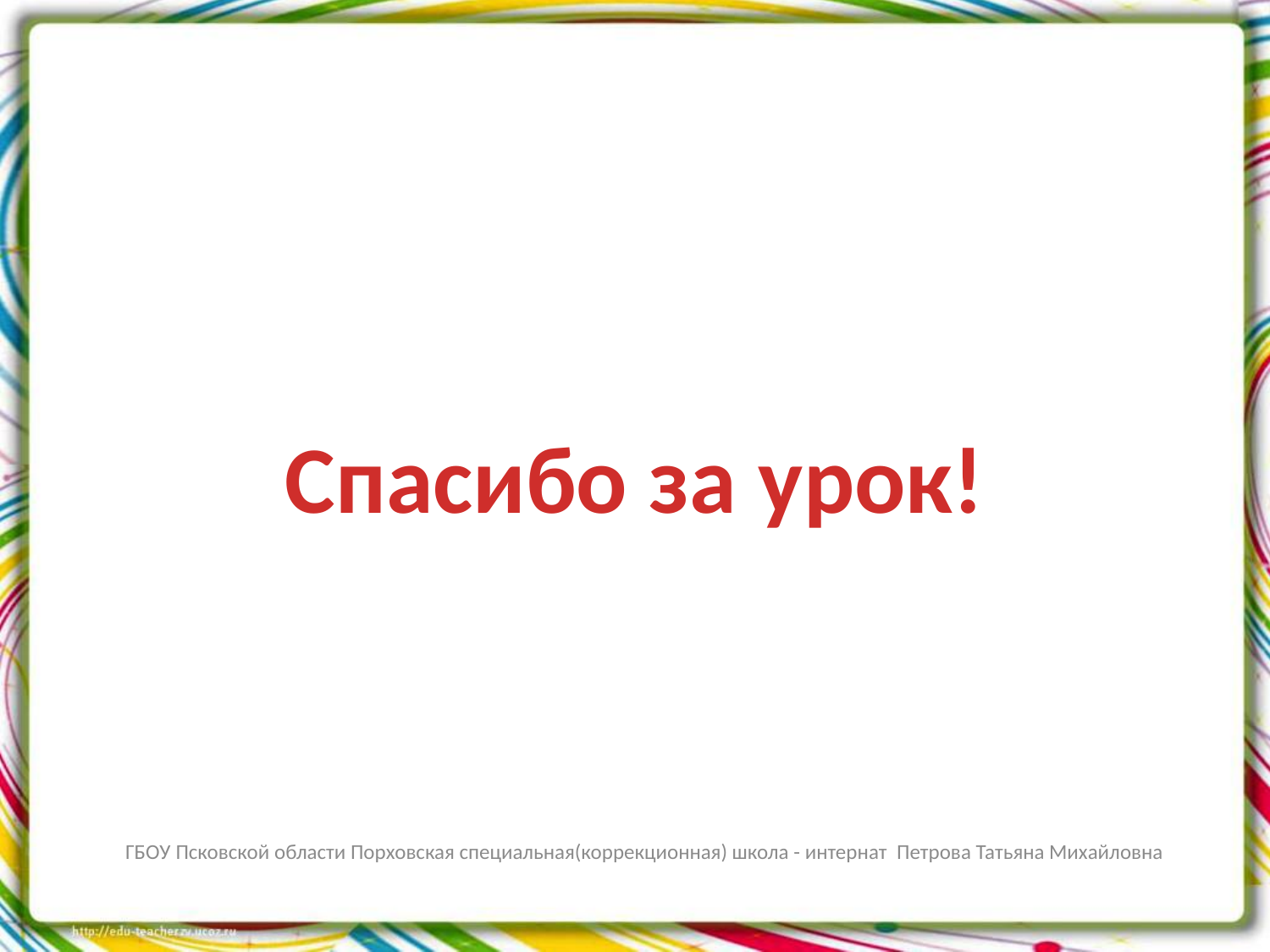

Спасибо за урок!
ГБОУ Псковской области Порховская специальная(коррекционная) школа - интернат  Петрова Татьяна Михайловна